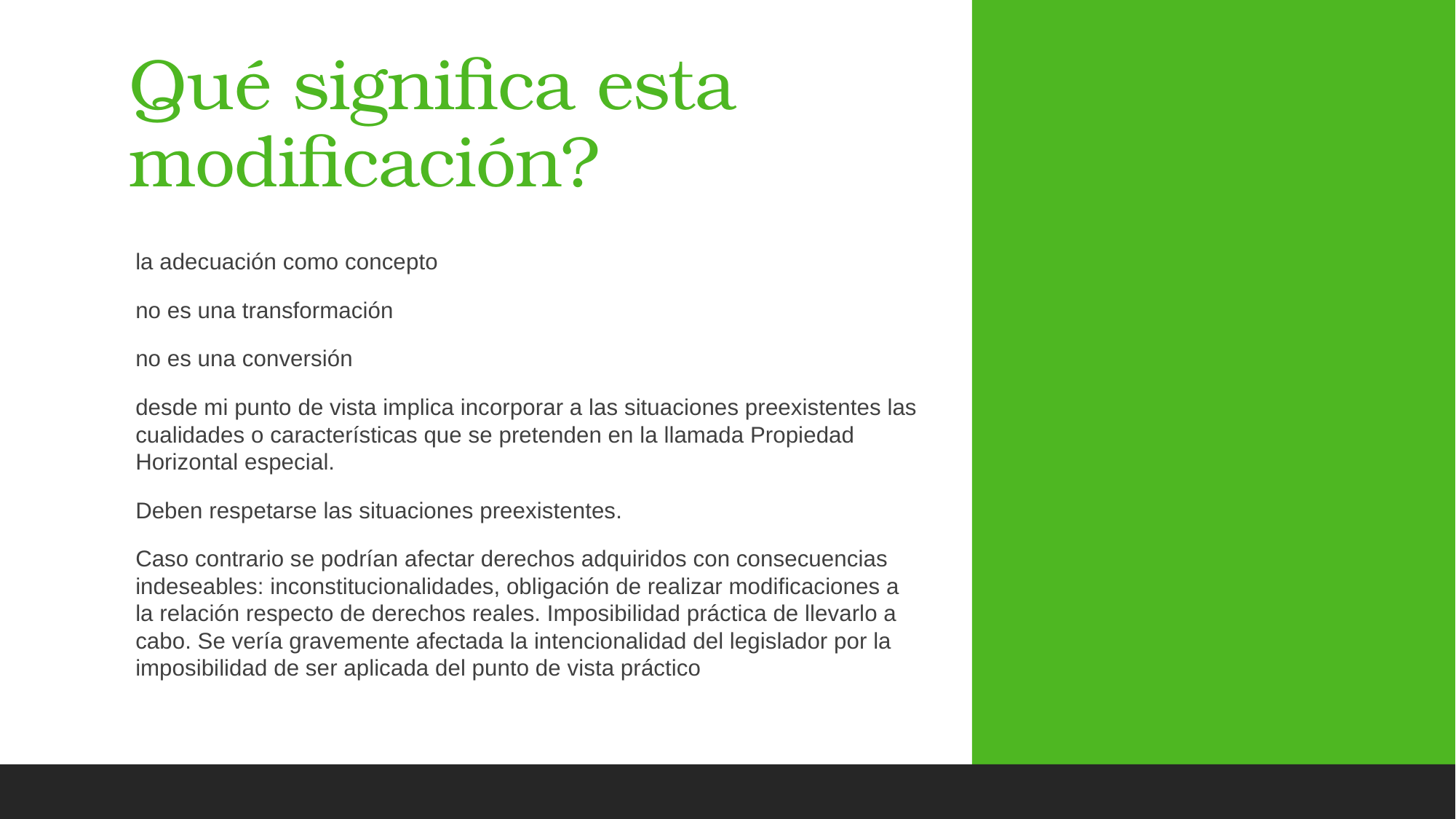

# Qué significa esta modificación?
la adecuación como concepto
no es una transformación
no es una conversión
desde mi punto de vista implica incorporar a las situaciones preexistentes las cualidades o características que se pretenden en la llamada Propiedad Horizontal especial.
Deben respetarse las situaciones preexistentes.
Caso contrario se podrían afectar derechos adquiridos con consecuencias indeseables: inconstitucionalidades, obligación de realizar modificaciones a la relación respecto de derechos reales. Imposibilidad práctica de llevarlo a cabo. Se vería gravemente afectada la intencionalidad del legislador por la imposibilidad de ser aplicada del punto de vista práctico